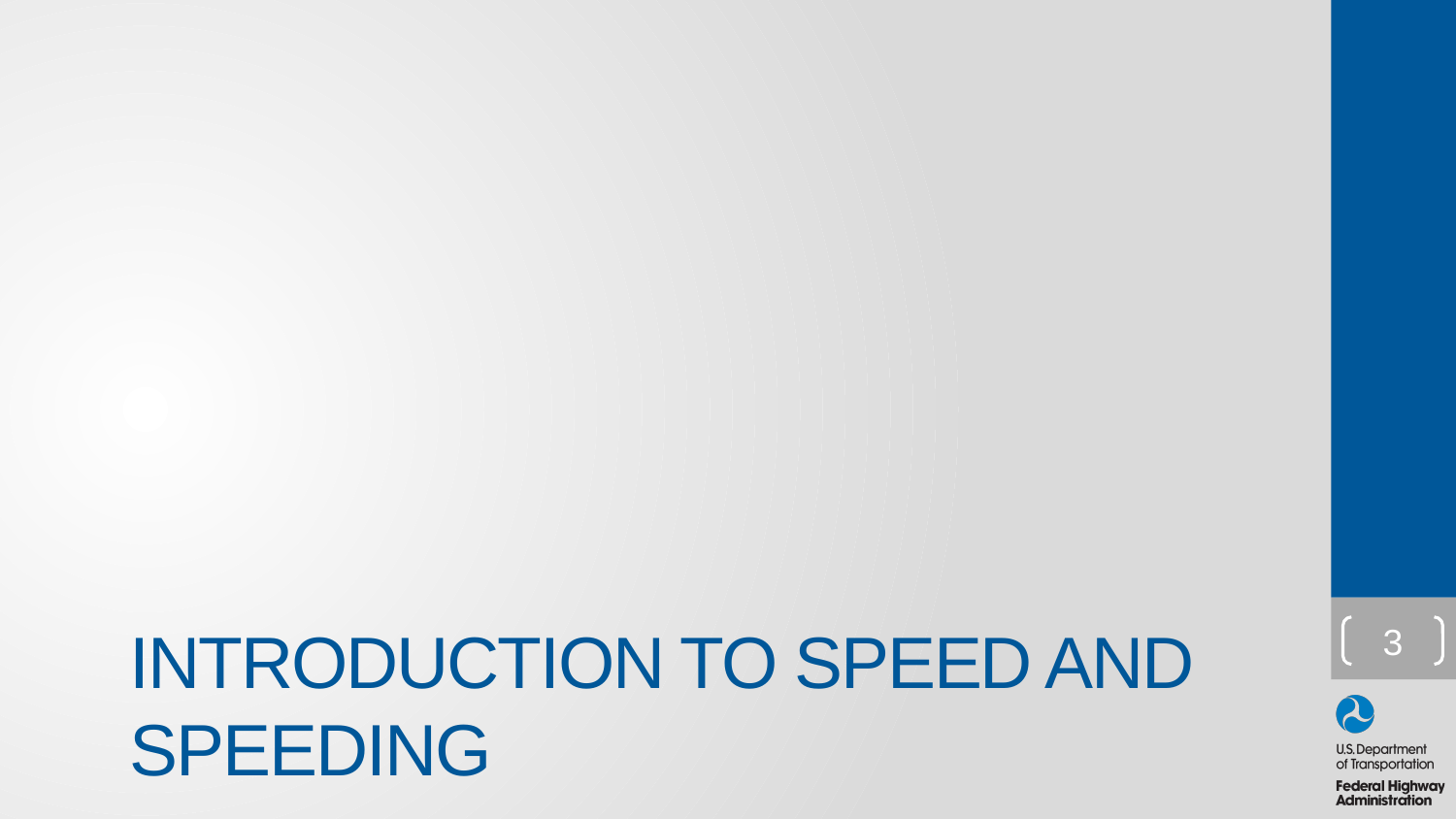

# Introduction to speed and Speeding
3